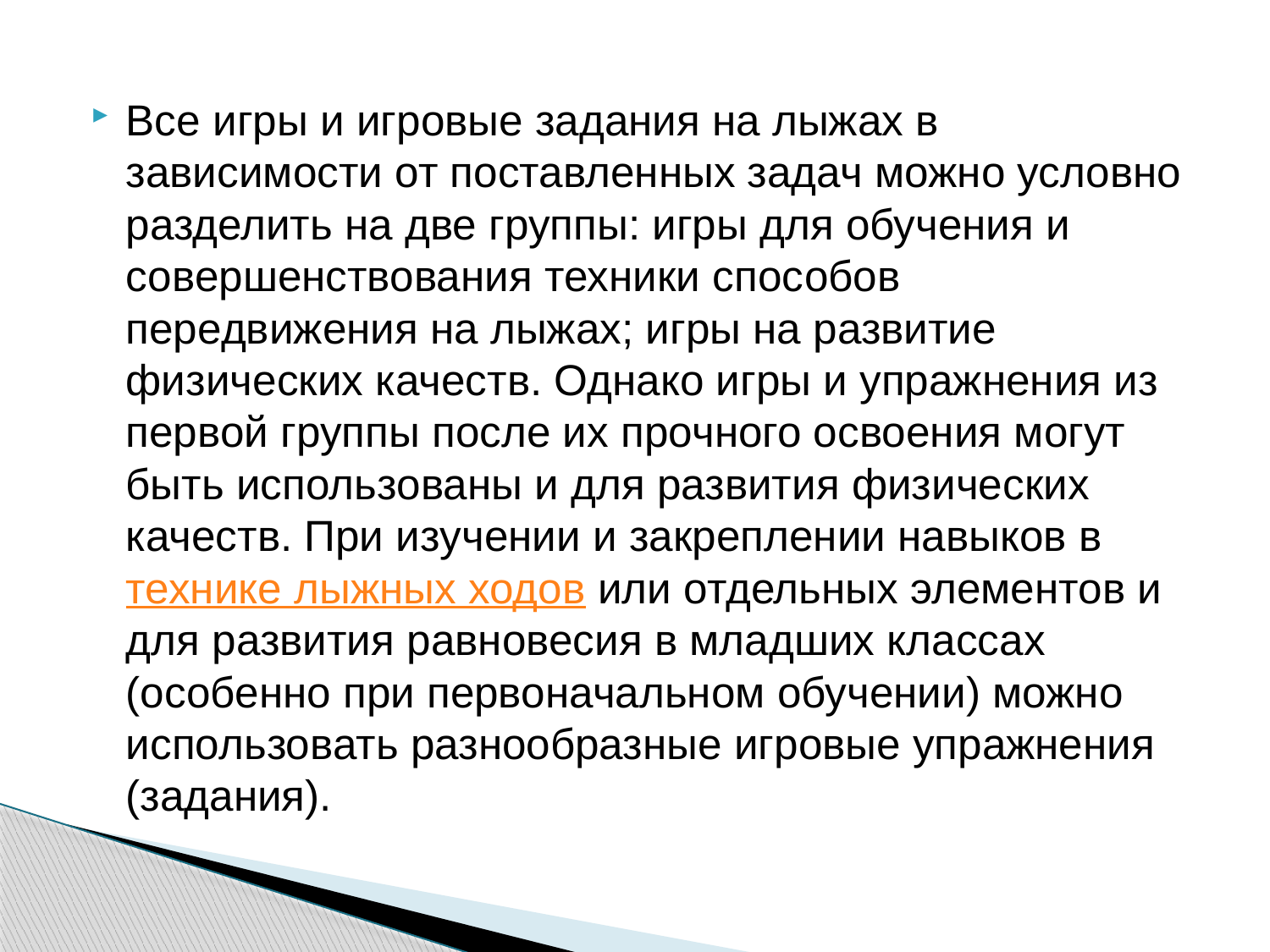

Все игры и игровые задания на лыжах в зависимости от поставленных задач можно условно разделить на две группы: игры для обучения и совершенствования техники способов передвижения на лыжах; игры на развитие физических качеств. Однако игры и упражнения из первой группы после их прочного освоения могут быть использованы и для развития физических качеств. При изучении и закреплении навыков в технике лыжных ходов или отдельных элементов и для развития равновесия в младших классах (особенно при первоначальном обучении) можно использовать разнообразные игровые упражнения (задания).